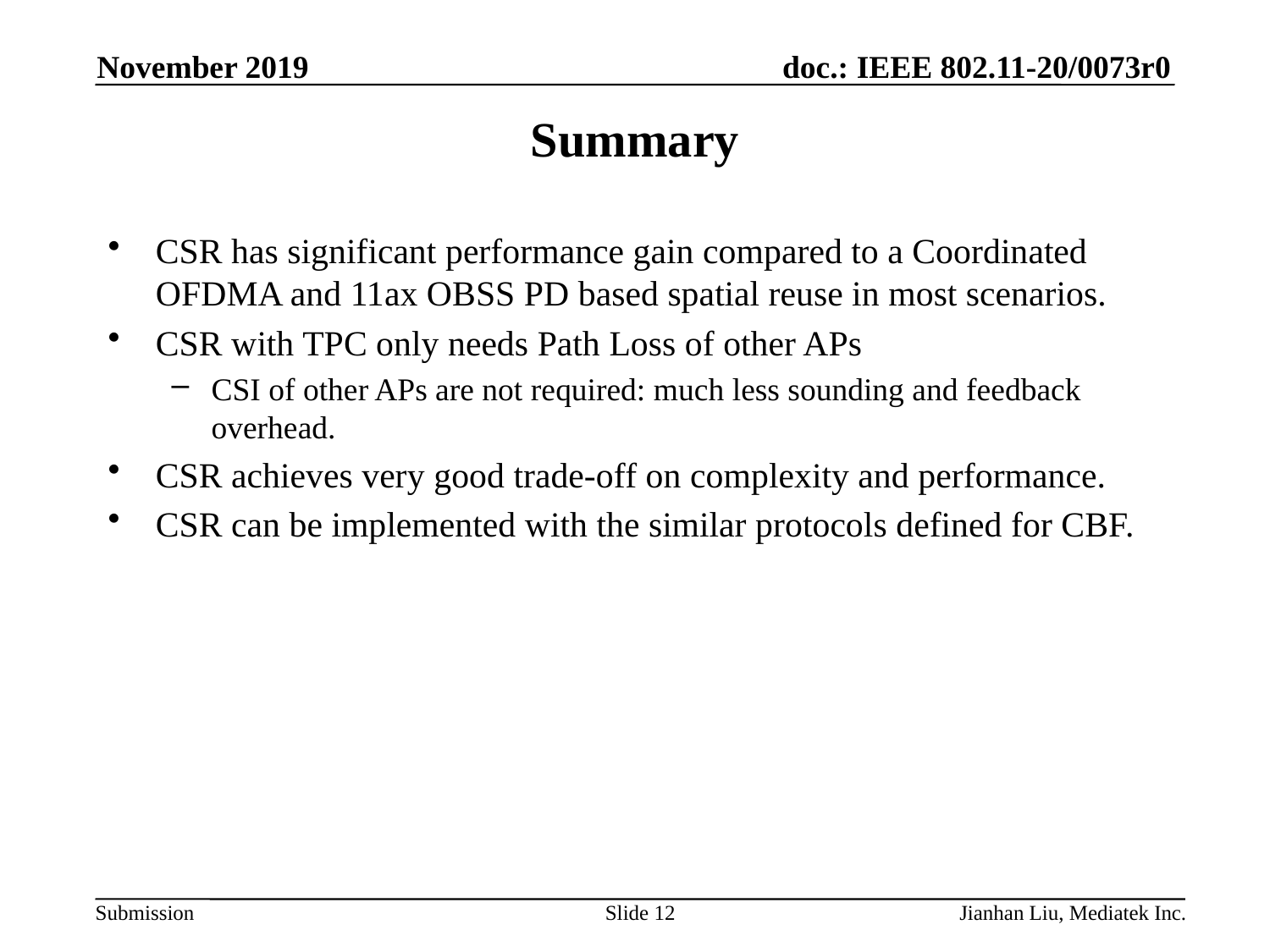

November 2019
# Summary
CSR has significant performance gain compared to a Coordinated OFDMA and 11ax OBSS PD based spatial reuse in most scenarios.
CSR with TPC only needs Path Loss of other APs
CSI of other APs are not required: much less sounding and feedback overhead.
CSR achieves very good trade-off on complexity and performance.
CSR can be implemented with the similar protocols defined for CBF.

Slide 12
Jianhan Liu, Mediatek Inc.